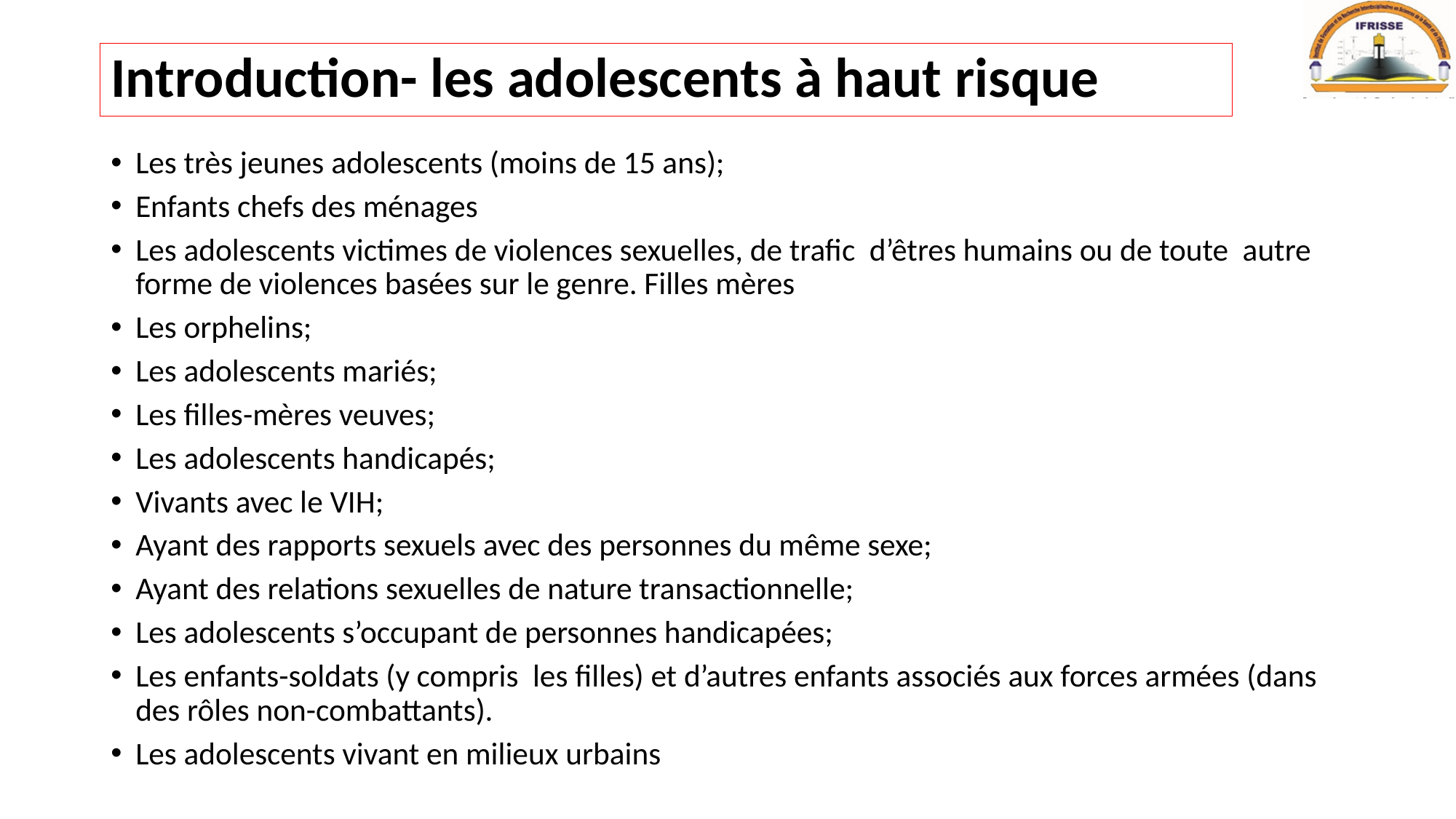

# Introduction- les adolescents à haut risque
Les très jeunes adolescents (moins de 15 ans);
Enfants chefs des ménages
Les adolescents victimes de violences sexuelles, de trafic  d’êtres humains ou de toute	 autre forme de violences basées sur le genre. Filles mères
Les orphelins;
Les adolescents mariés;
Les filles-mères veuves;
Les adolescents handicapés;
Vivants avec le VIH;
Ayant des rapports sexuels avec des personnes du même sexe;
Ayant des relations sexuelles de nature transactionnelle;
Les adolescents s’occupant de personnes handicapées;
Les enfants-soldats (y compris  les filles) et d’autres enfants associés aux forces armées (dans des rôles non-combattants).
Les adolescents vivant en milieux urbains